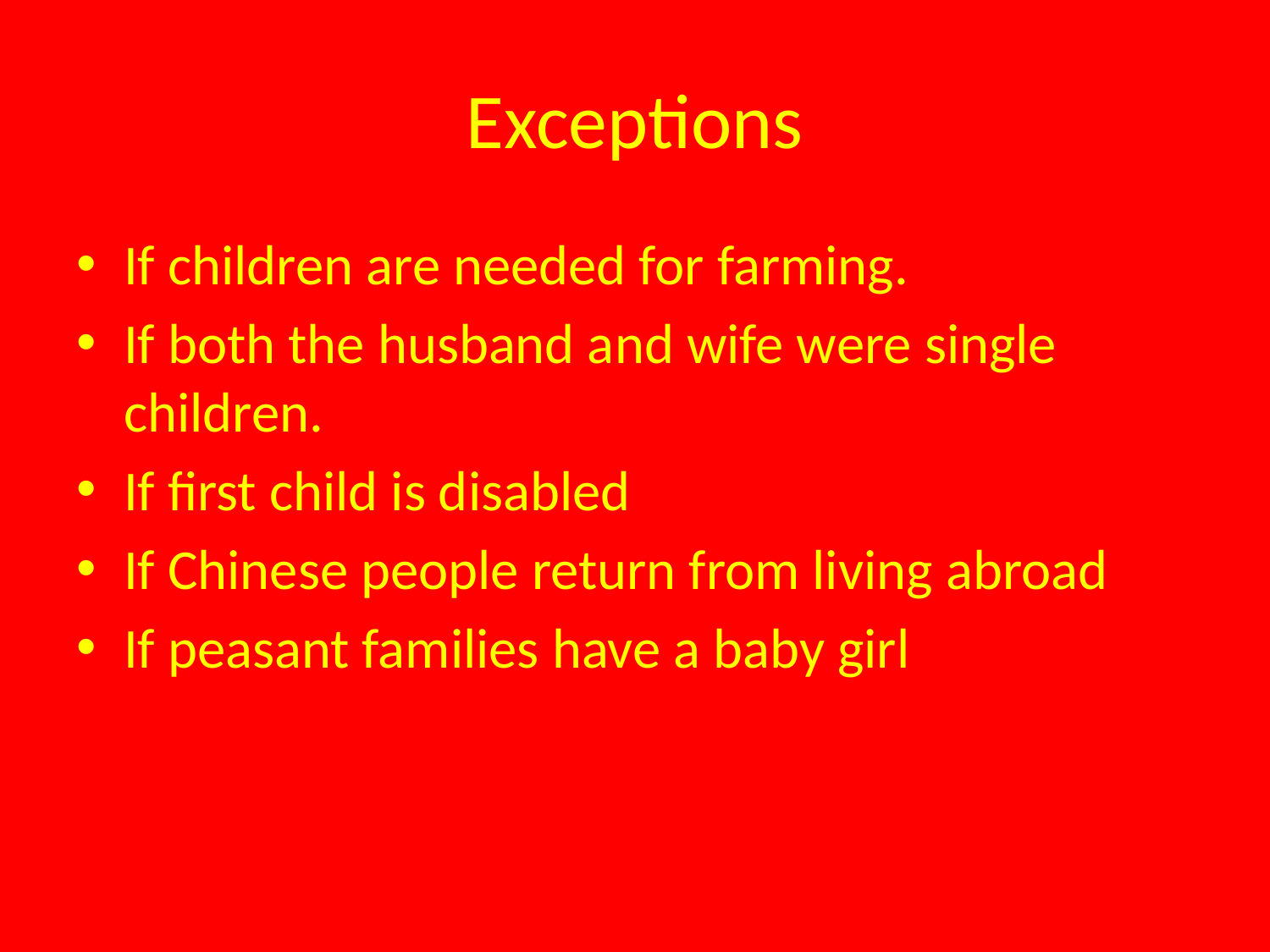

# Exceptions
If children are needed for farming.
If both the husband and wife were single children.
If first child is disabled
If Chinese people return from living abroad
If peasant families have a baby girl